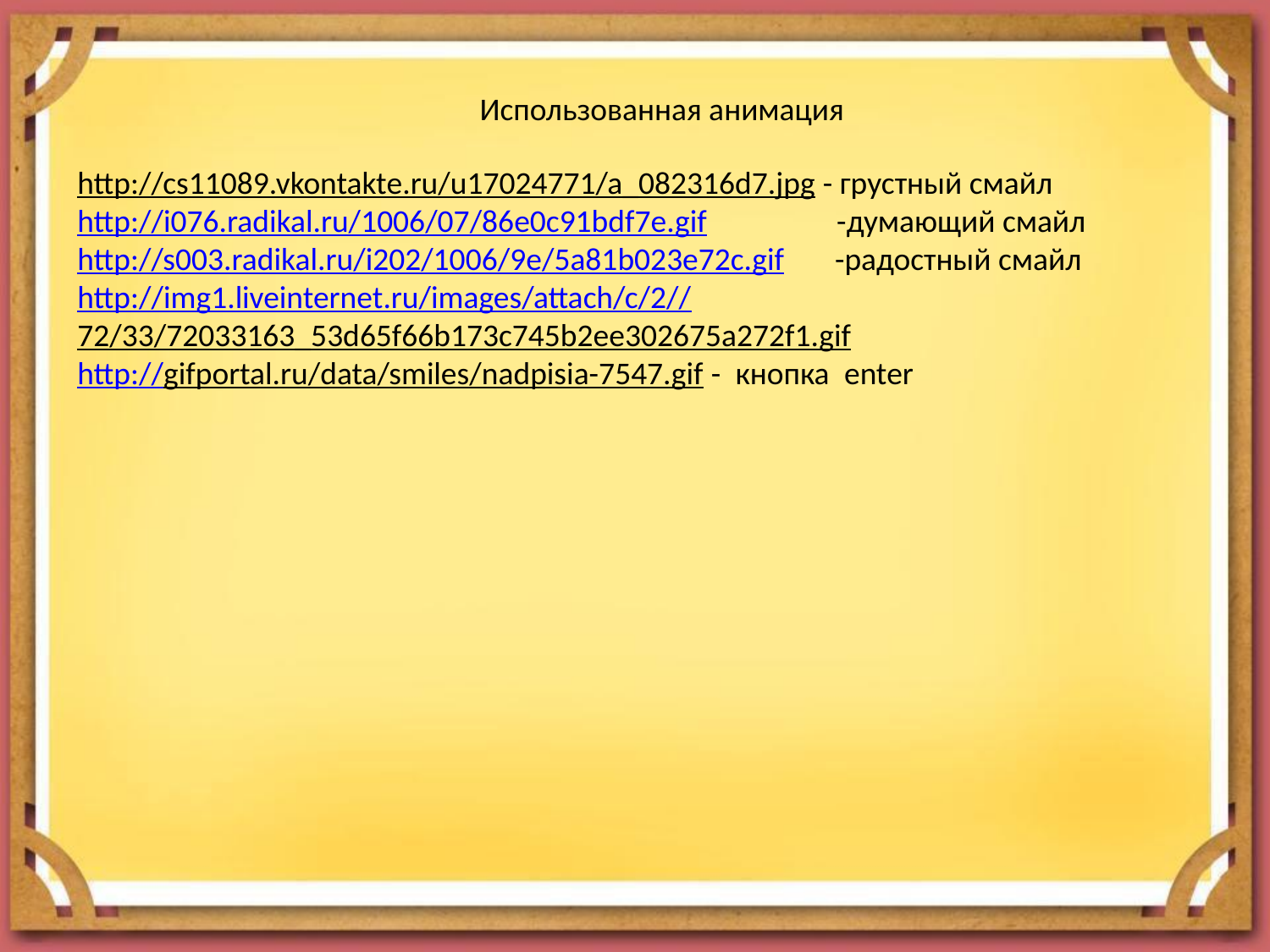

Использованная анимация
http://cs11089.vkontakte.ru/u17024771/a_082316d7.jpg - грустный смайл
http://i076.radikal.ru/1006/07/86e0c91bdf7e.gif                  -думающий смайл
http://s003.radikal.ru/i202/1006/9e/5a81b023e72c.gif       -радостный смайл
http://img1.liveinternet.ru/images/attach/c/2//72/33/72033163_53d65f66b173c745b2ee302675a272f1.gif
http://gifportal.ru/data/smiles/nadpisia-7547.gif -  кнопка  enter